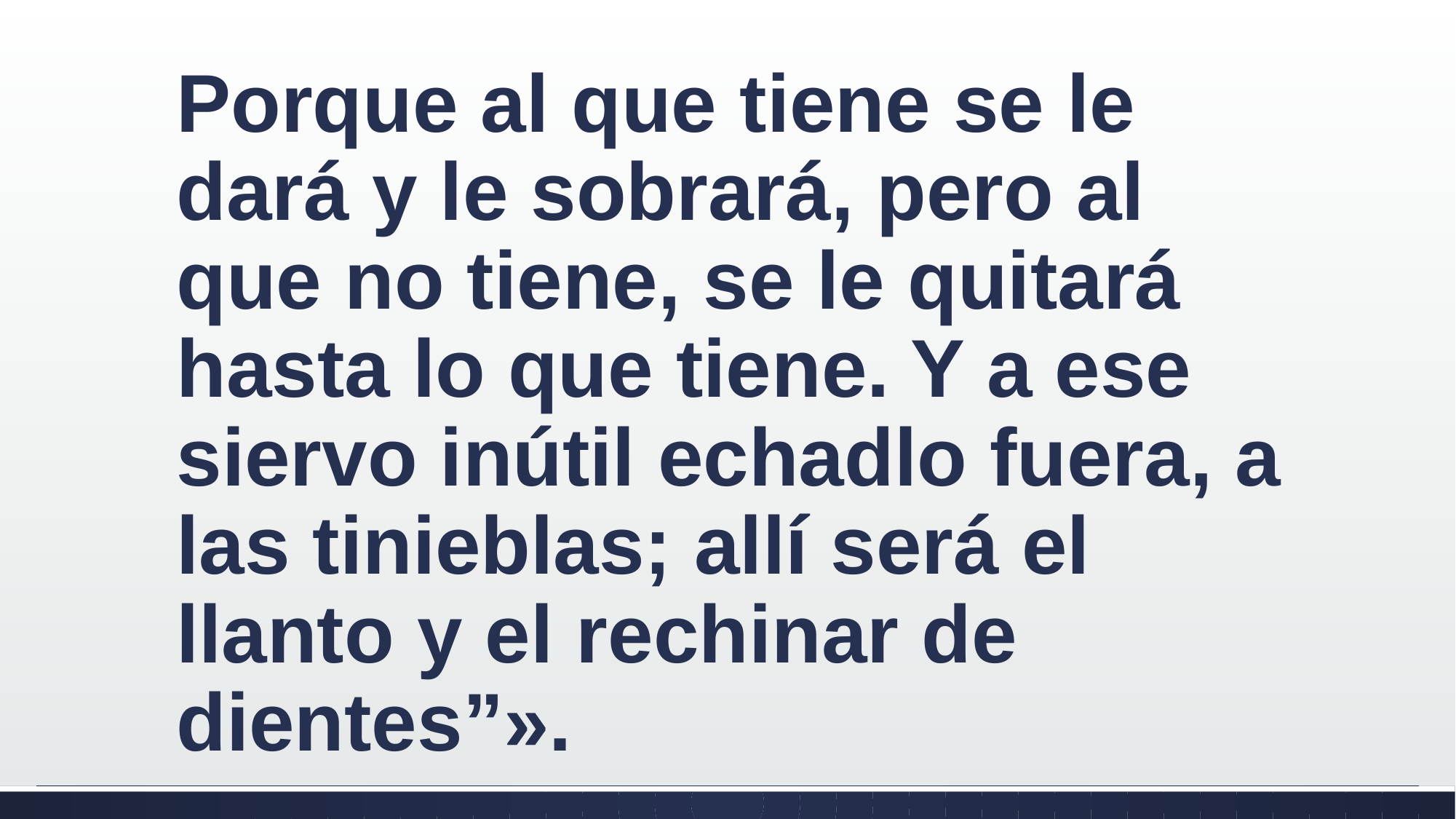

#
Porque al que tiene se le dará y le sobrará, pero al que no tiene, se le quitará hasta lo que tiene. Y a ese siervo inútil echadlo fuera, a las tinieblas; allí será el llanto y el rechinar de dientes”».